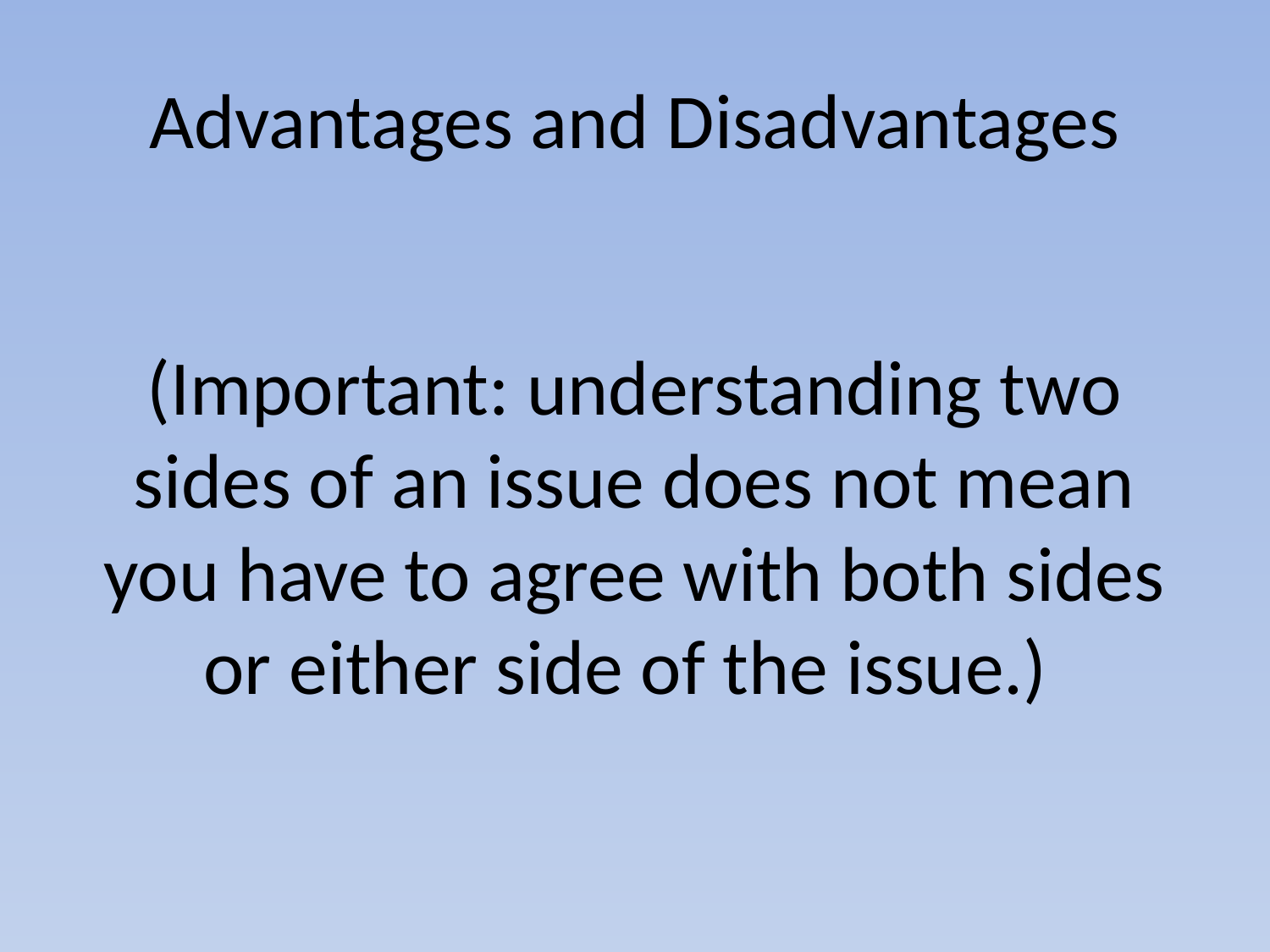

# Advantages and Disadvantages

(Important: understanding two sides of an issue does not mean you have to agree with both sides or either side of the issue.)